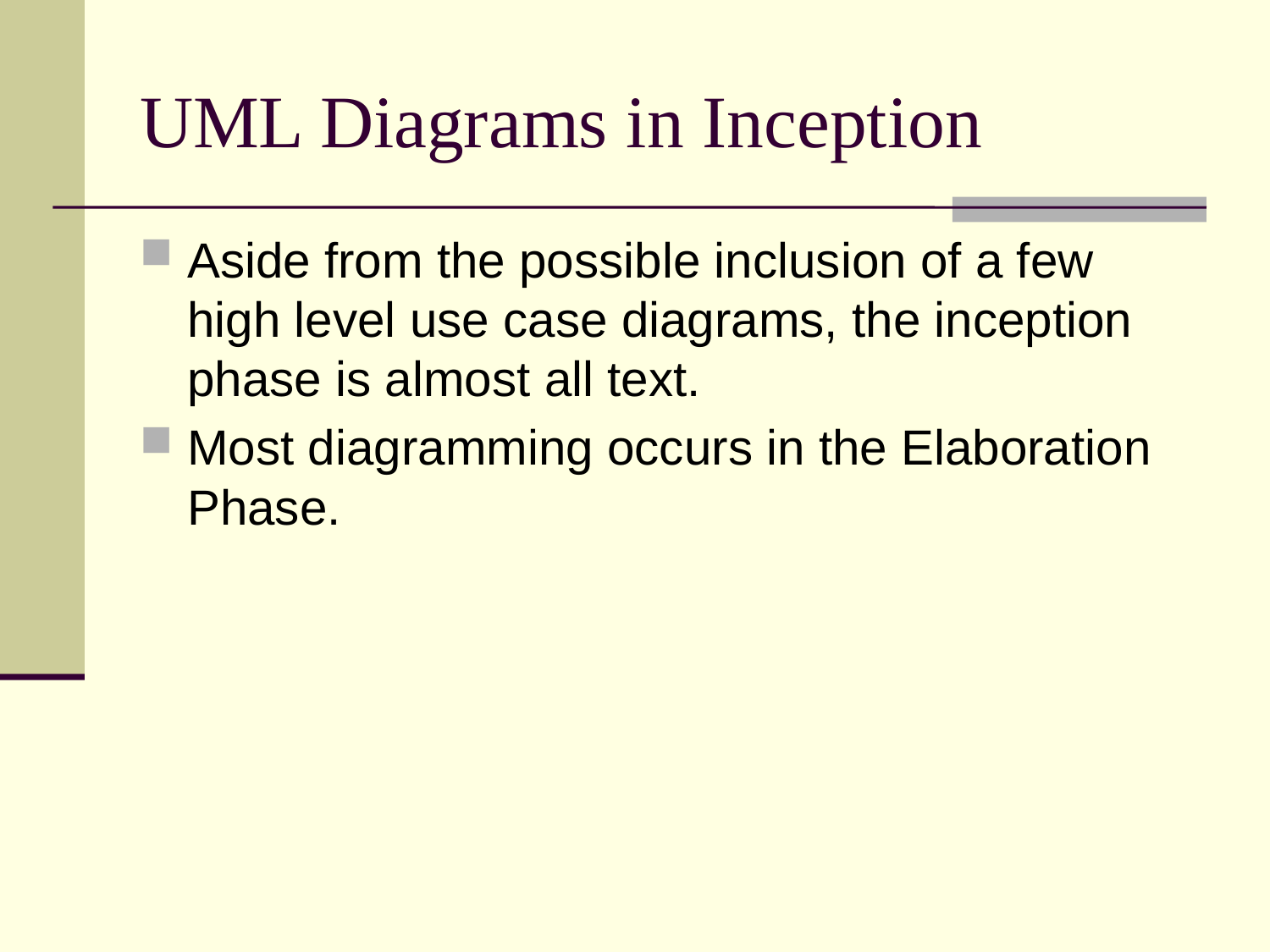

# UML Diagrams in Inception
Aside from the possible inclusion of a few high level use case diagrams, the inception phase is almost all text.
Most diagramming occurs in the Elaboration Phase.